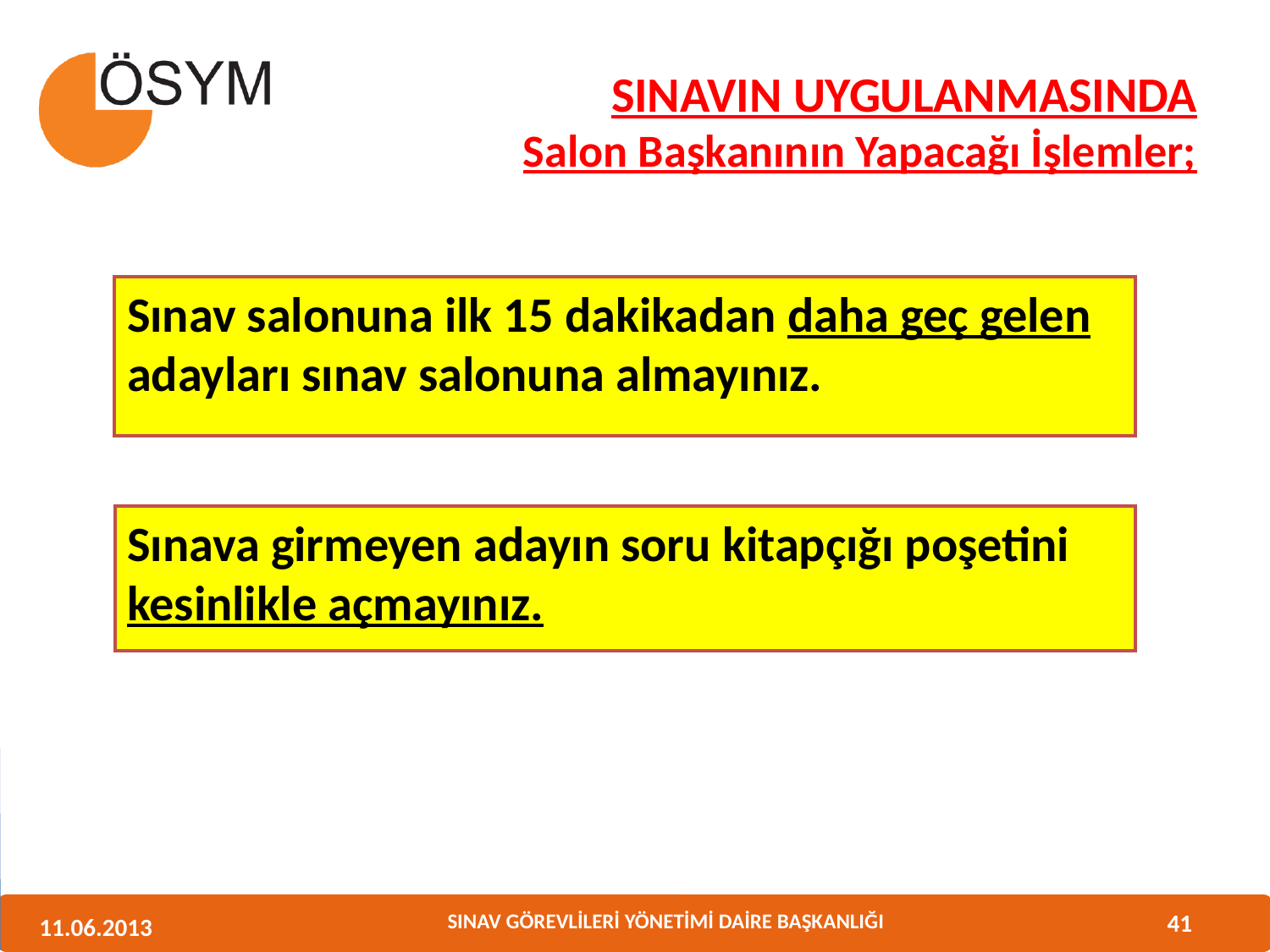

SINAVIN UYGULANMASINDA
Salon Başkanının Yapacağı İşlemler;
Sınav salonuna ilk 15 dakikadan daha geç gelen adayları sınav salonuna almayınız.

Sınava girmeyen adayın soru kitapçığı poşetini kesinlikle açmayınız.
41
11.06.2013